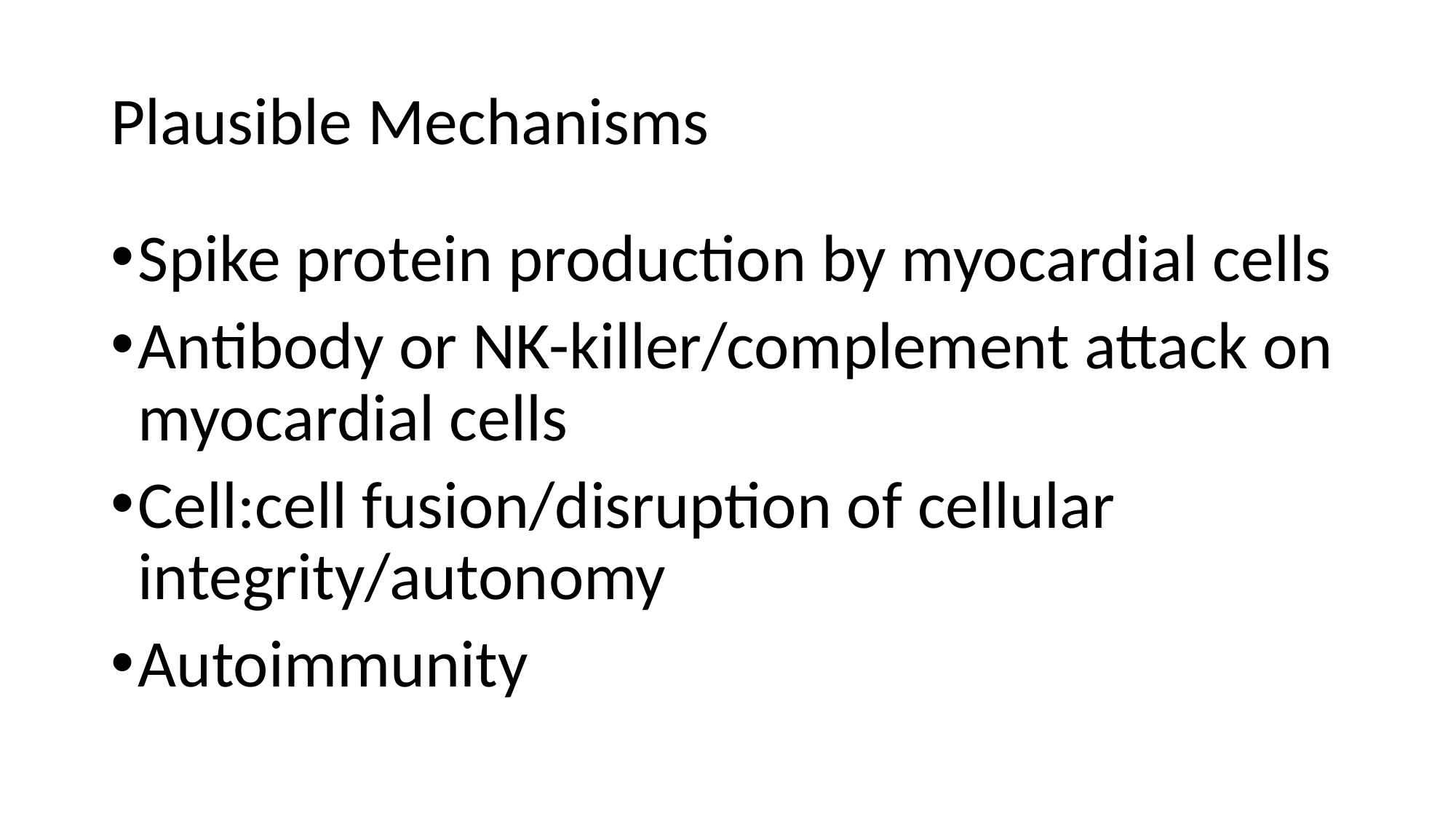

# Plausible Mechanisms
Spike protein production by myocardial cells
Antibody or NK-killer/complement attack on myocardial cells
Cell:cell fusion/disruption of cellular integrity/autonomy
Autoimmunity